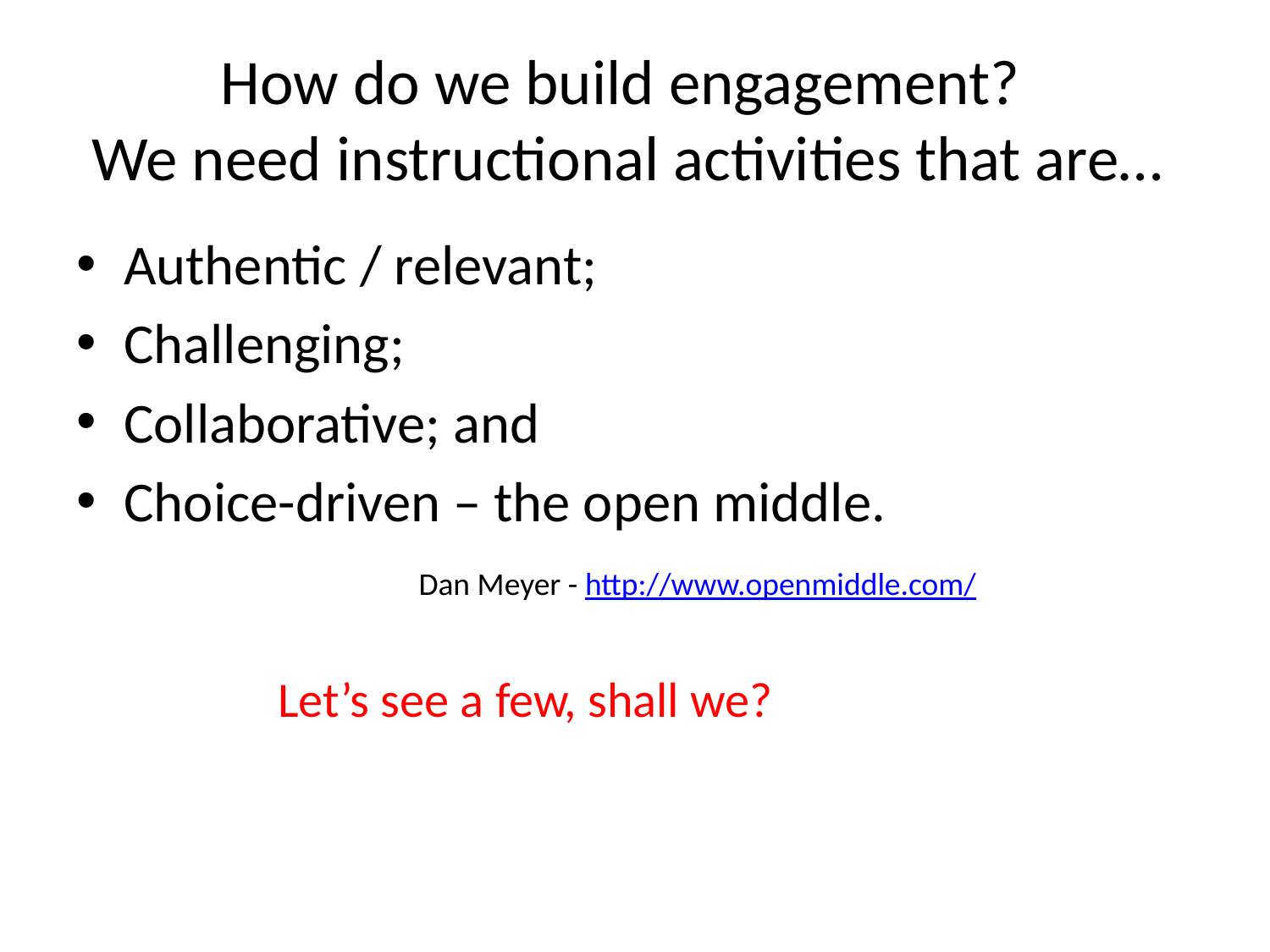

# How do we build engagement? We need instructional activities that are…
Authentic / relevant;
Challenging;
Collaborative; and
Choice-driven – the open middle.
Dan Meyer - http://www.openmiddle.com/
Let’s see a few, shall we?